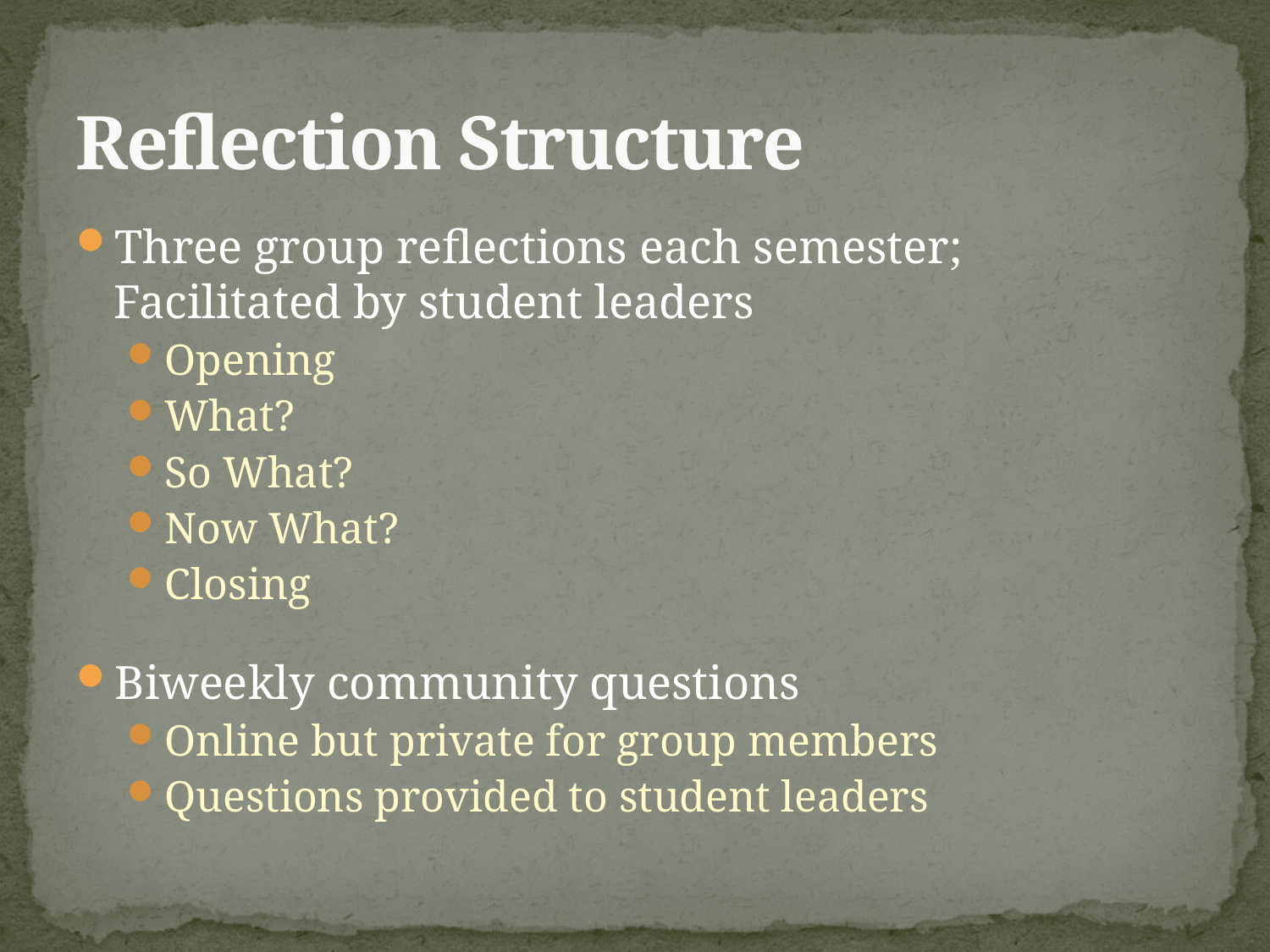

# Reflection Structure
Three group reflections each semester; Facilitated by student leaders
Opening
What?
So What?
Now What?
Closing

Biweekly community questions
Online but private for group members
Questions provided to student leaders